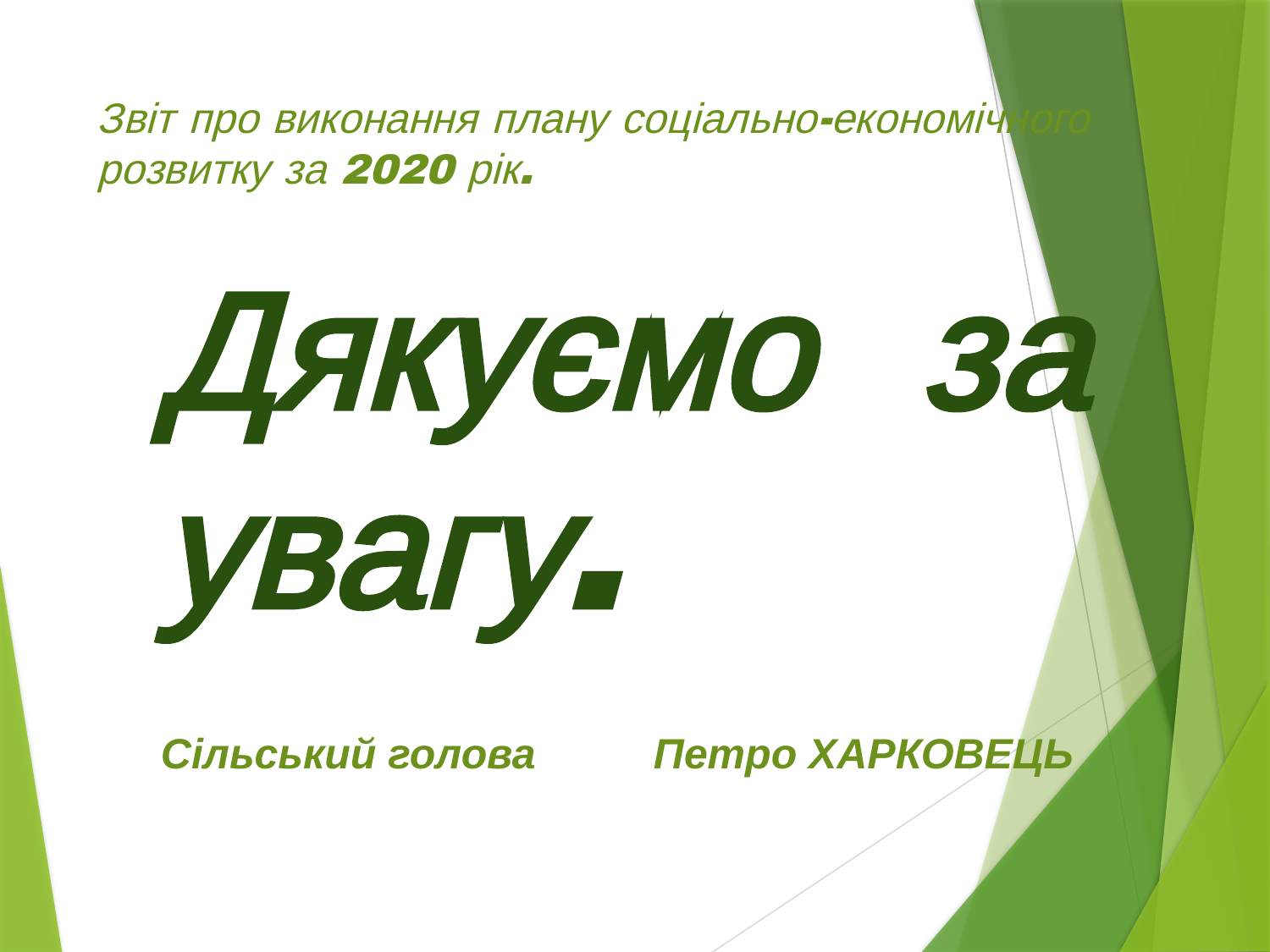

# Звіт про виконання плану соціально-економічного розвитку за 2020 рік.
Дякуємо  за увагу.

Сільський голова          Петро ХАРКОВЕЦЬ